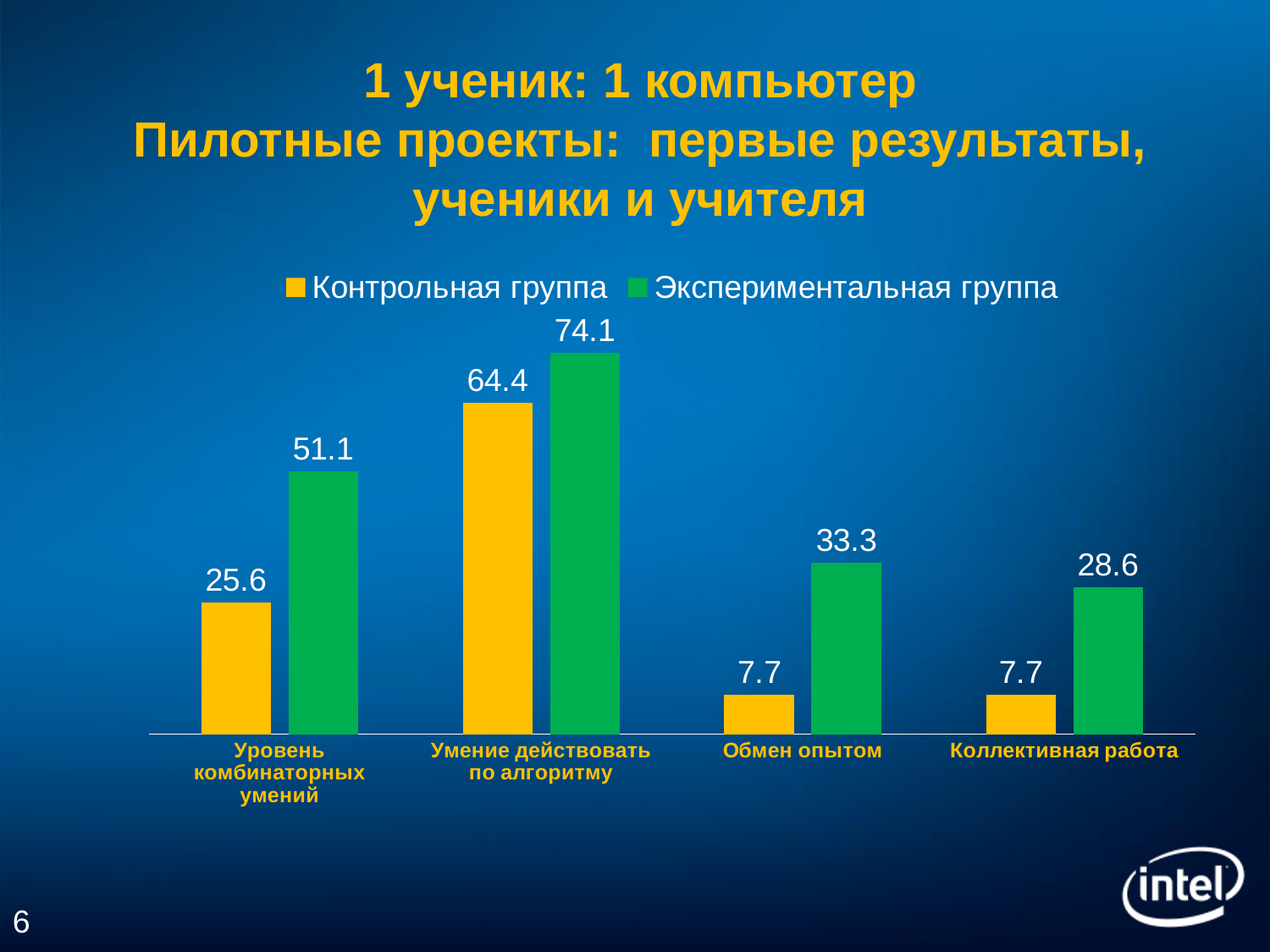

1 ученик: 1 компьютер
Пилотные проекты:  первые результаты, ученики и учителя

### Chart

| Category | Контрольная группа | Экспериментальная группа |
|---|---|---|
| Уровень комбинаторных умений | 25.6 | 51.1 |
| Умение действовать по алгоритму | 64.4 | 74.1 |
| Обмен опытом | 7.7 | 33.300000000000004 |
| Коллективная работа | 7.7 | 28.6 |
6